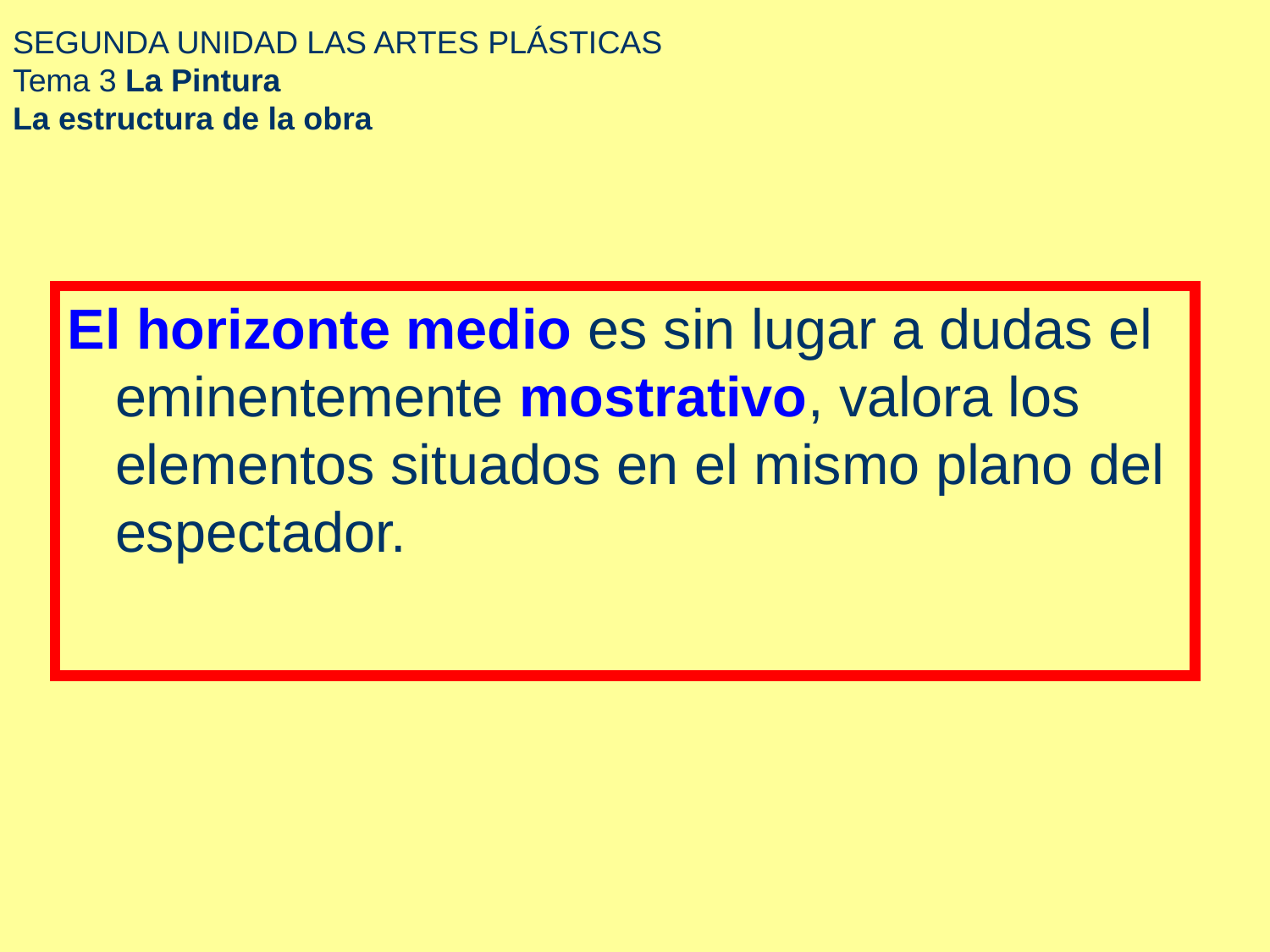

# SEGUNDA UNIDAD LAS ARTES PLÁSTICAS Tema 3 La Pintura La estructura de la obra
El horizonte medio es sin lugar a dudas el eminentemente mostrativo, valora los elementos situados en el mismo plano del espectador.